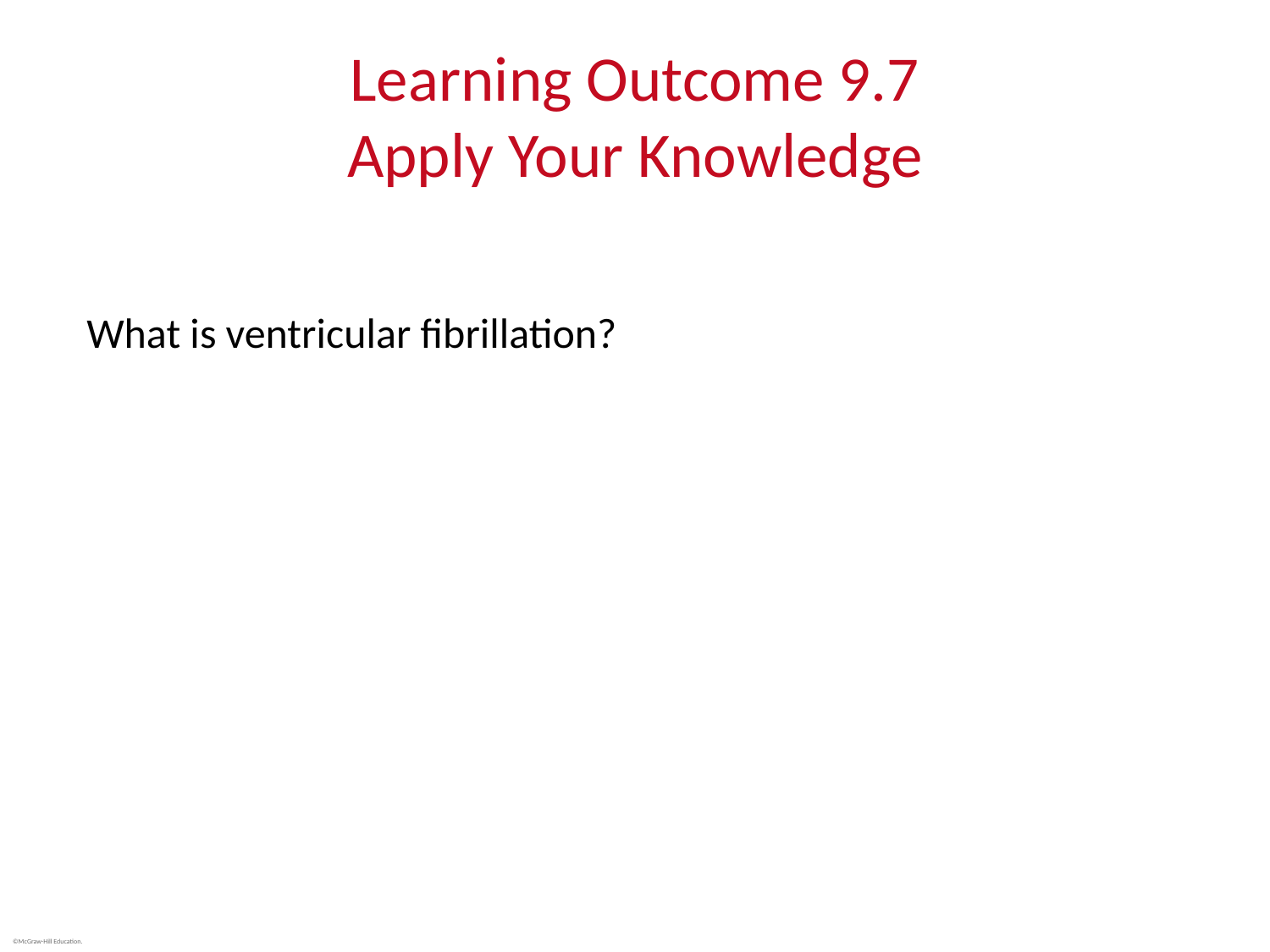

# Learning Outcome 9.7 Apply Your Knowledge
What is ventricular fibrillation?